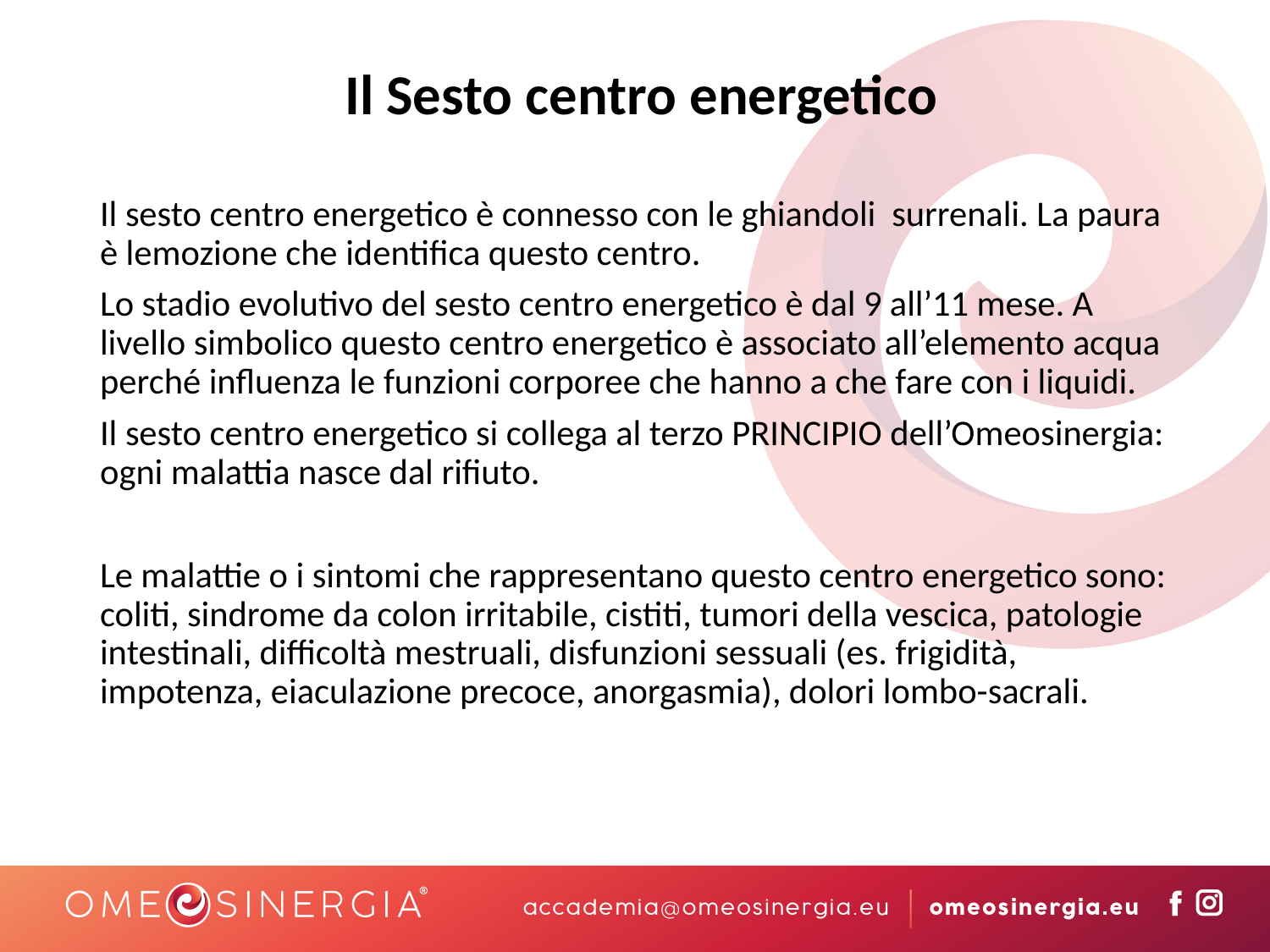

# Il Sesto centro energetico
Il sesto centro energetico è connesso con le ghiandoli  surrenali. La paura è lemozione che identifica questo centro.
Lo stadio evolutivo del sesto centro energetico è dal 9 all’11 mese. A livello simbolico questo centro energetico è associato all’elemento acqua perché influenza le funzioni corporee che hanno a che fare con i liquidi.
Il sesto centro energetico si collega al terzo PRINCIPIO dell’Omeosinergia: ogni malattia nasce dal rifiuto.

Le malattie o i sintomi che rappresentano questo centro energetico sono: coliti, sindrome da colon irritabile, cistiti, tumori della vescica, patologie intestinali, difficoltà mestruali, disfunzioni sessuali (es. frigidità, impotenza, eiaculazione precoce, anorgasmia), dolori lombo-sacrali.